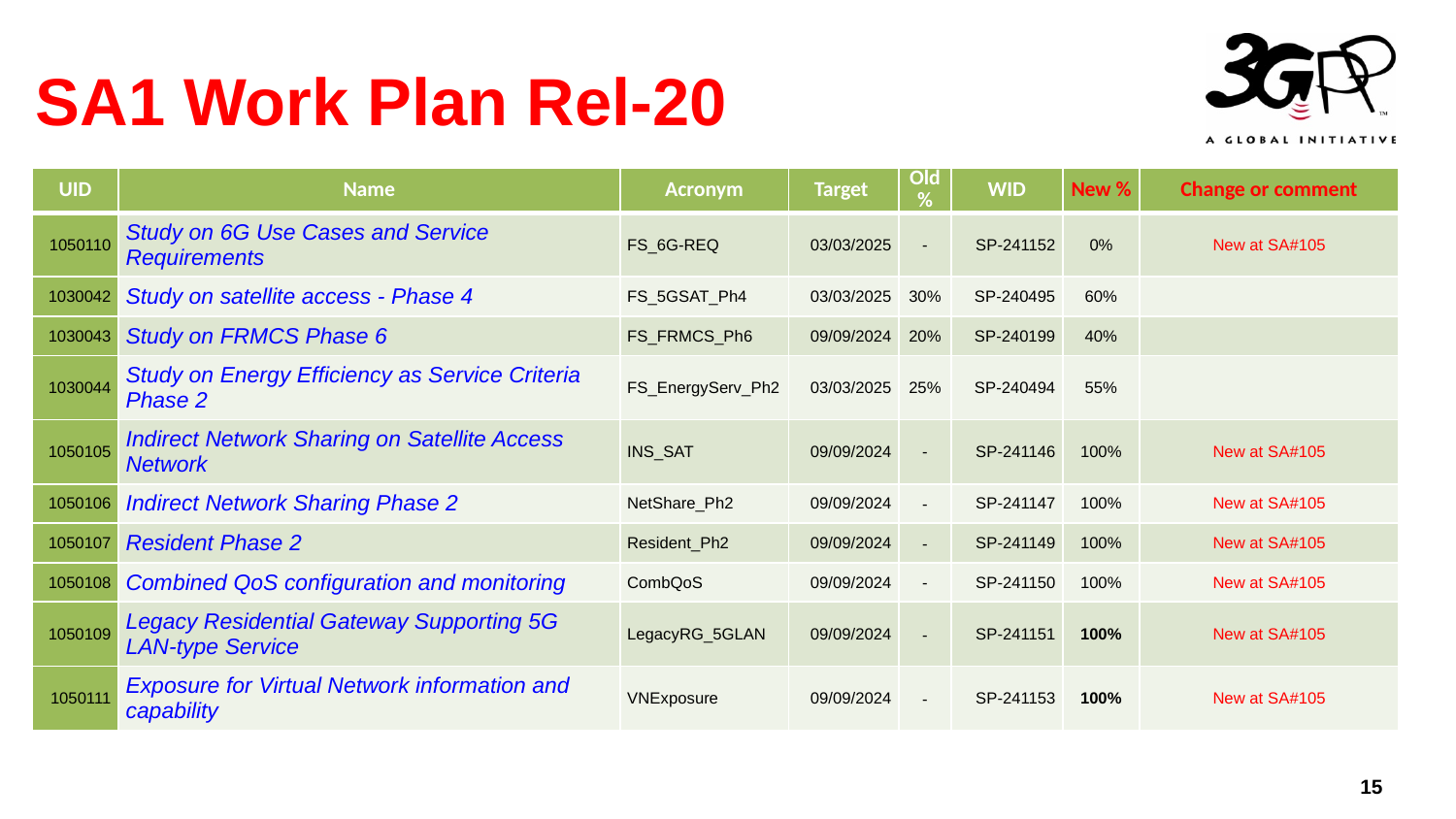

SA1 Work Plan Rel-20
| UID | Name | Acronym | Target | Old % | WID | New % | Change or comment |
| --- | --- | --- | --- | --- | --- | --- | --- |
| 1050110 | Study on 6G Use Cases and Service Requirements | FS\_6G-REQ | 03/03/2025 | - | SP-241152 | 0% | New at SA#105 |
| 1030042 | Study on satellite access - Phase 4 | FS\_5GSAT\_Ph4 | 03/03/2025 | 30% | SP-240495 | 60% |  |
| 1030043 | Study on FRMCS Phase 6 | FS\_FRMCS\_Ph6 | 09/09/2024 | 20% | SP-240199 | 40% |  |
| 1030044 | Study on Energy Efficiency as Service Criteria Phase 2 | FS\_EnergyServ\_Ph2 | 03/03/2025 | 25% | SP-240494 | 55% |  |
| 1050105 | Indirect Network Sharing on Satellite Access Network | INS\_SAT | 09/09/2024 | - | SP-241146 | 100% | New at SA#105 |
| 1050106 | Indirect Network Sharing Phase 2 | NetShare\_Ph2 | 09/09/2024 | - | SP-241147 | 100% | New at SA#105 |
| 1050107 | Resident Phase 2 | Resident\_Ph2 | 09/09/2024 | - | SP-241149 | 100% | New at SA#105 |
| 1050108 | Combined QoS configuration and monitoring | CombQoS | 09/09/2024 | - | SP-241150 | 100% | New at SA#105 |
| 1050109 | Legacy Residential Gateway Supporting 5G LAN-type Service | LegacyRG\_5GLAN | 09/09/2024 | - | SP-241151 | 100% | New at SA#105 |
| 1050111 | Exposure for Virtual Network information and capability | VNExposure | 09/09/2024 | - | SP-241153 | 100% | New at SA#105 |